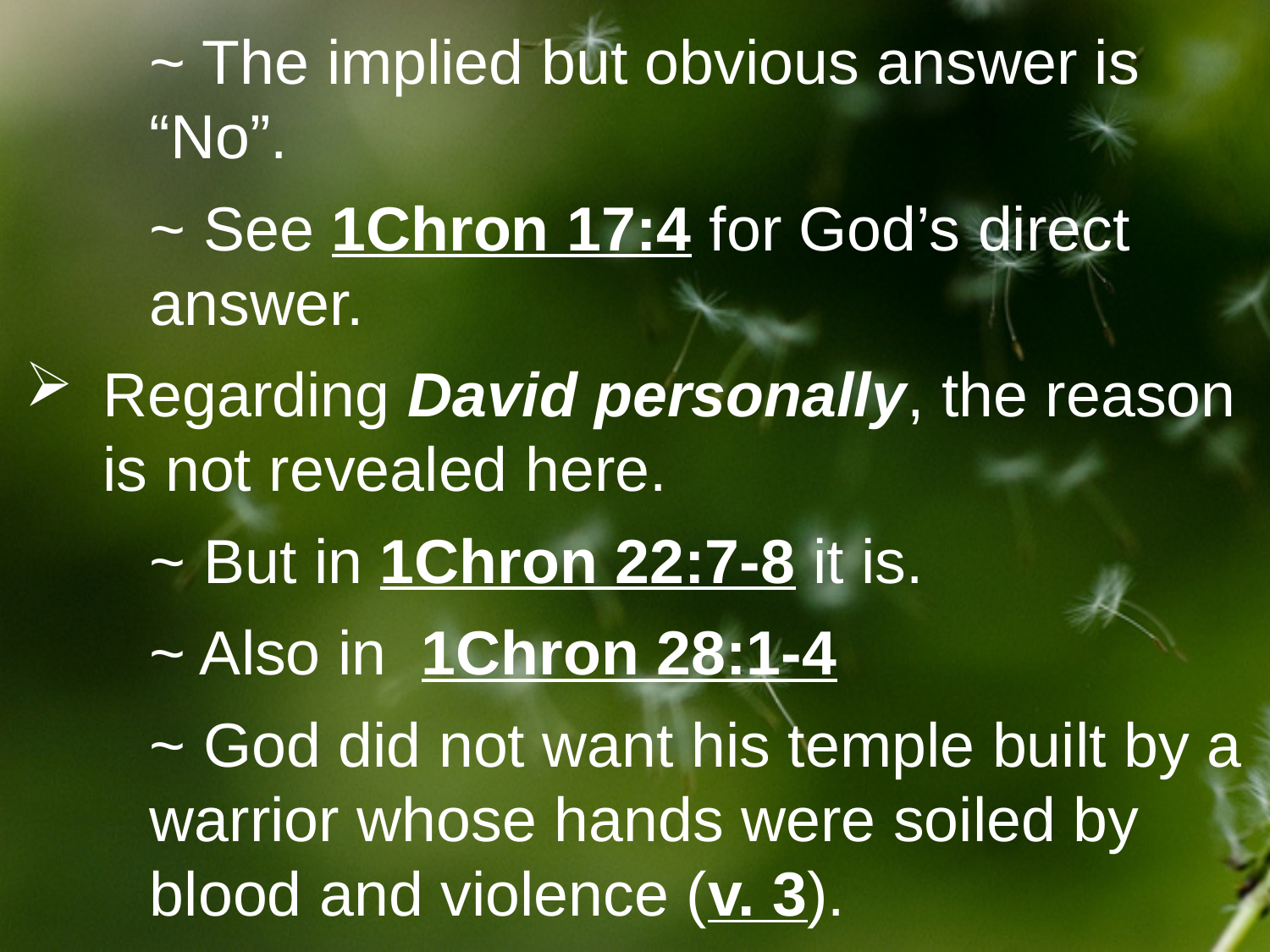

~ The implied but obvious answer is 			“No”.
	~ See 1Chron 17:4 for God’s direct 			answer.
Regarding David personally, the reason is not revealed here.
	~ But in 1Chron 22:7-8 it is.
	~ Also in  1Chron 28:1-4
	~ God did not want his temple built by a 		warrior whose hands were soiled by 		blood and violence (v. 3).